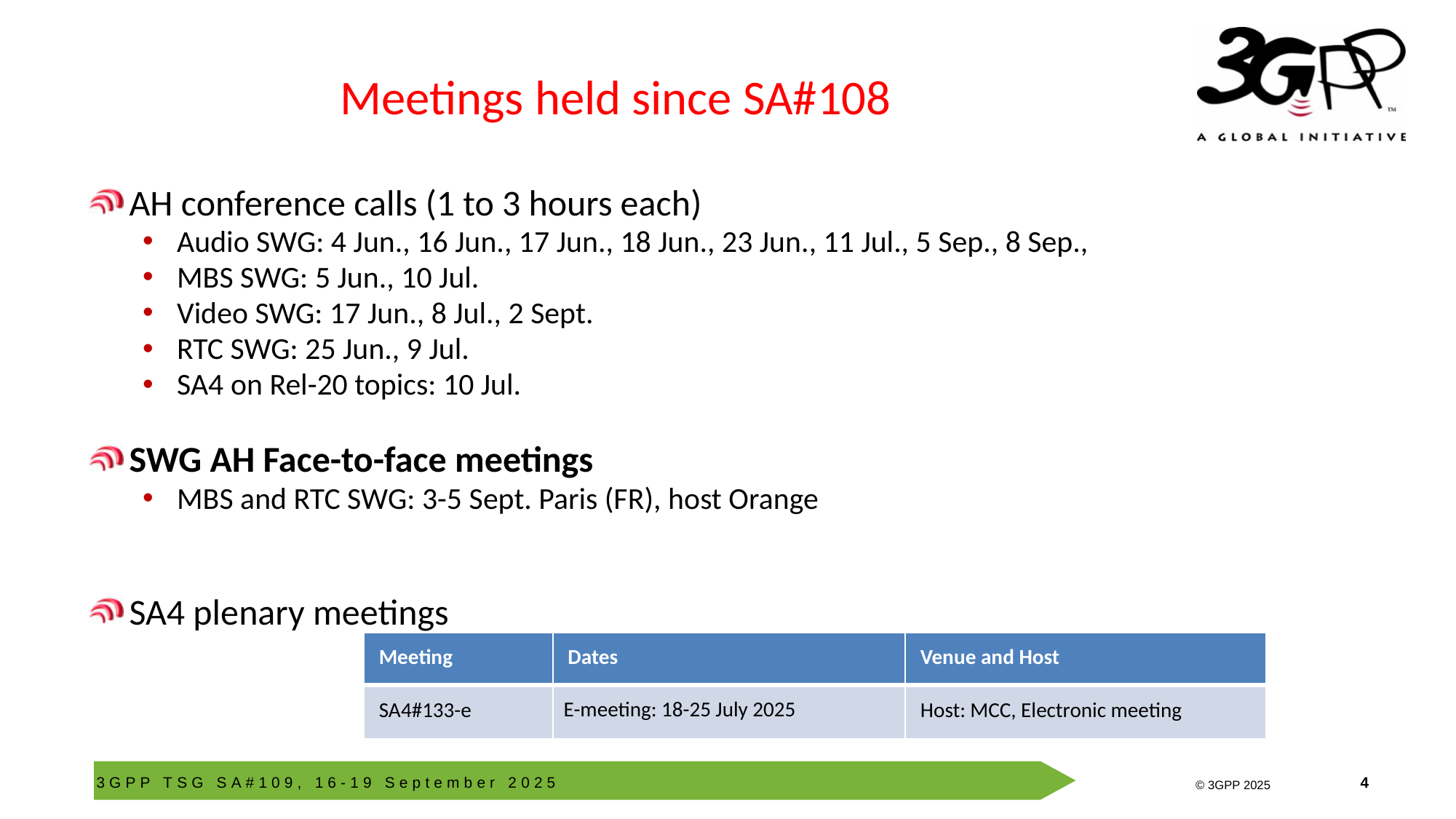

# Meetings held since SA#108
AH conference calls (1 to 3 hours each)
Audio SWG: 4 Jun., 16 Jun., 17 Jun., 18 Jun., 23 Jun., 11 Jul., 5 Sep., 8 Sep.,
MBS SWG: 5 Jun., 10 Jul.
Video SWG: 17 Jun., 8 Jul., 2 Sept.
RTC SWG: 25 Jun., 9 Jul.
SA4 on Rel-20 topics: 10 Jul.

SWG AH Face-to-face meetings
MBS and RTC SWG: 3-5 Sept. Paris (FR), host Orange

SA4 plenary meetings

| Meeting | Dates | Venue and Host |
| --- | --- | --- |
| SA4#133-e | E-meeting: 18-25 July 2025 | Host: MCC, Electronic meeting |